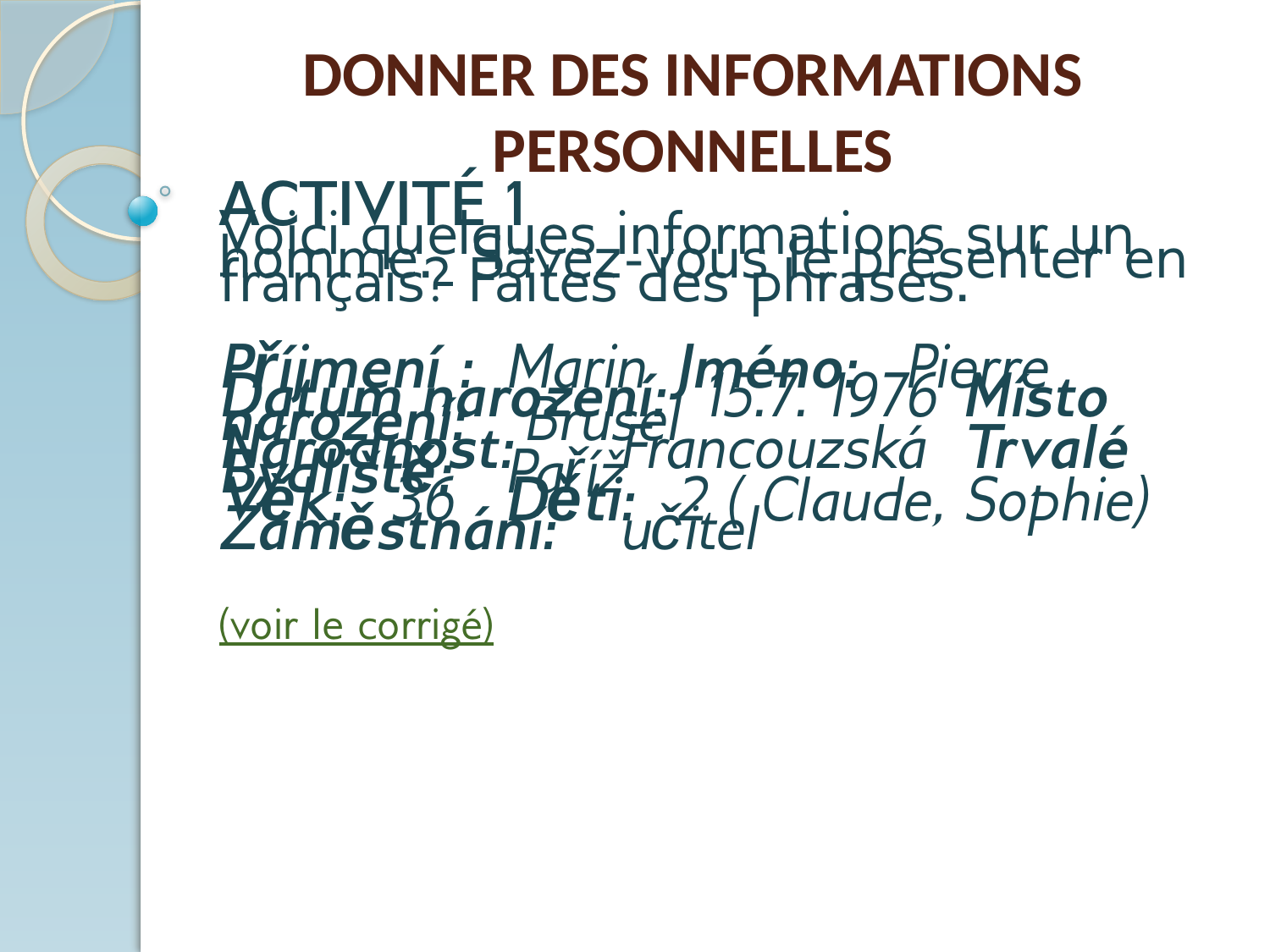

# DONNER DES INFORMATIONS PERSONNELLES

ACTIVITÉ 1
Voici quelques informations sur un homme.  Savez-vous le présenter en français? Faites des phrases.

Příjmení : 	Marin		Jméno:  		Pierre
Datum narození:  15.7. 1976 	Místo narození: 	 Brusel
Národnost:   	Francouzská	Trvalé Bydliště:  	Paříž
Věk:  		36		Děti:  		2 ( Claude, Sophie)
Zaměstnání:  	učitel

(voir le corrigé)